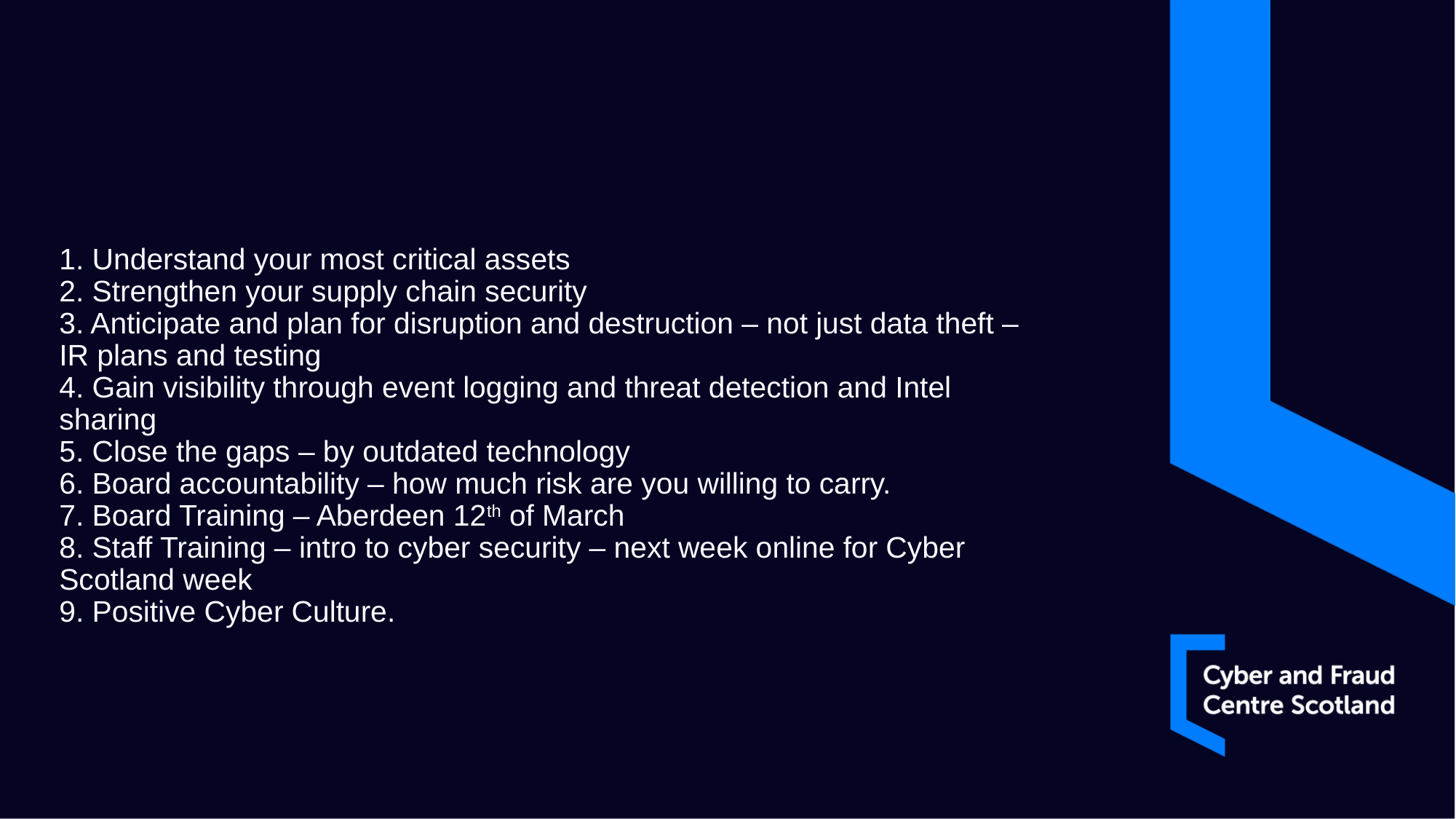

# 1. Understand your most critical assets 2. Strengthen your supply chain security 3. Anticipate and plan for disruption and destruction – not just data theft – IR plans and testing 4. Gain visibility through event logging and threat detection and Intel sharing 5. Close the gaps – by outdated technology 6. Board accountability – how much risk are you willing to carry. 7. Board Training – Aberdeen 12th of March 8. Staff Training – intro to cyber security – next week online for Cyber Scotland week 9. Positive Cyber Culture.